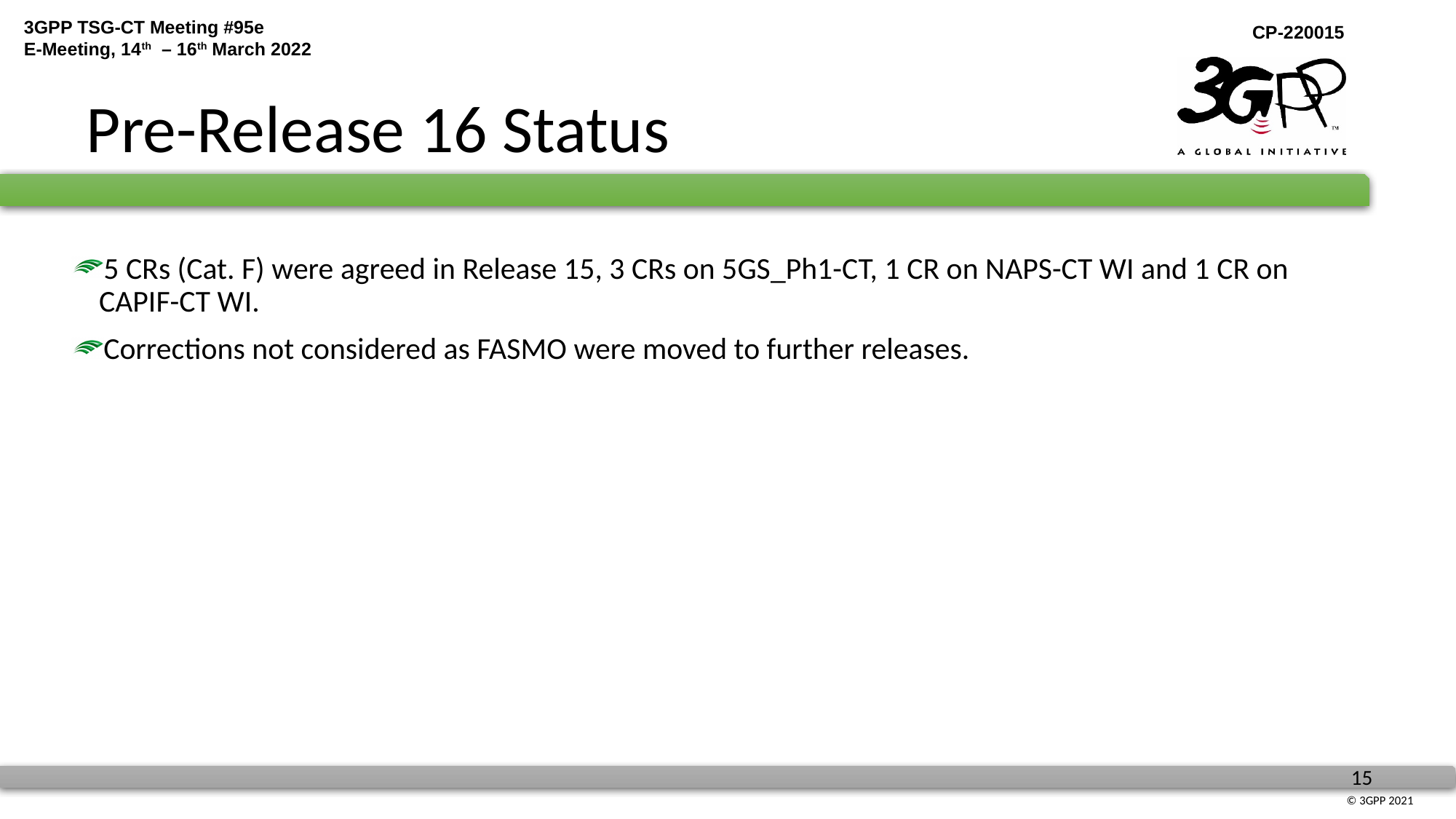

# Pre-Release 16 Status
5 CRs (Cat. F) were agreed in Release 15, 3 CRs on 5GS_Ph1-CT, 1 CR on NAPS-CT WI and 1 CR on CAPIF-CT WI.
Corrections not considered as FASMO were moved to further releases.